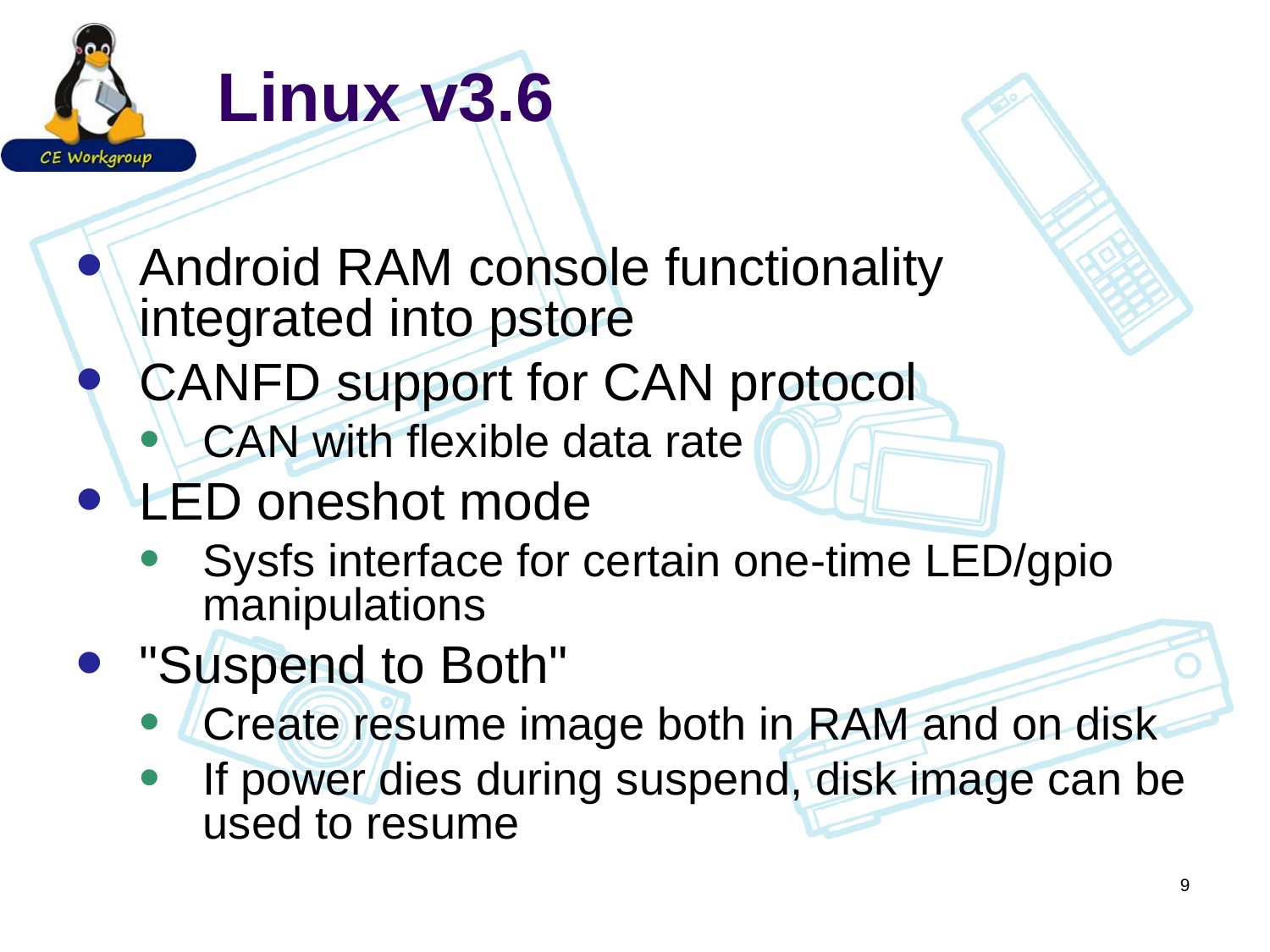

# Linux v3.6
Android RAM console functionality integrated into pstore
CANFD support for CAN protocol
CAN with flexible data rate
LED oneshot mode
Sysfs interface for certain one-time LED/gpio manipulations
"Suspend to Both"
Create resume image both in RAM and on disk
If power dies during suspend, disk image can be used to resume
9